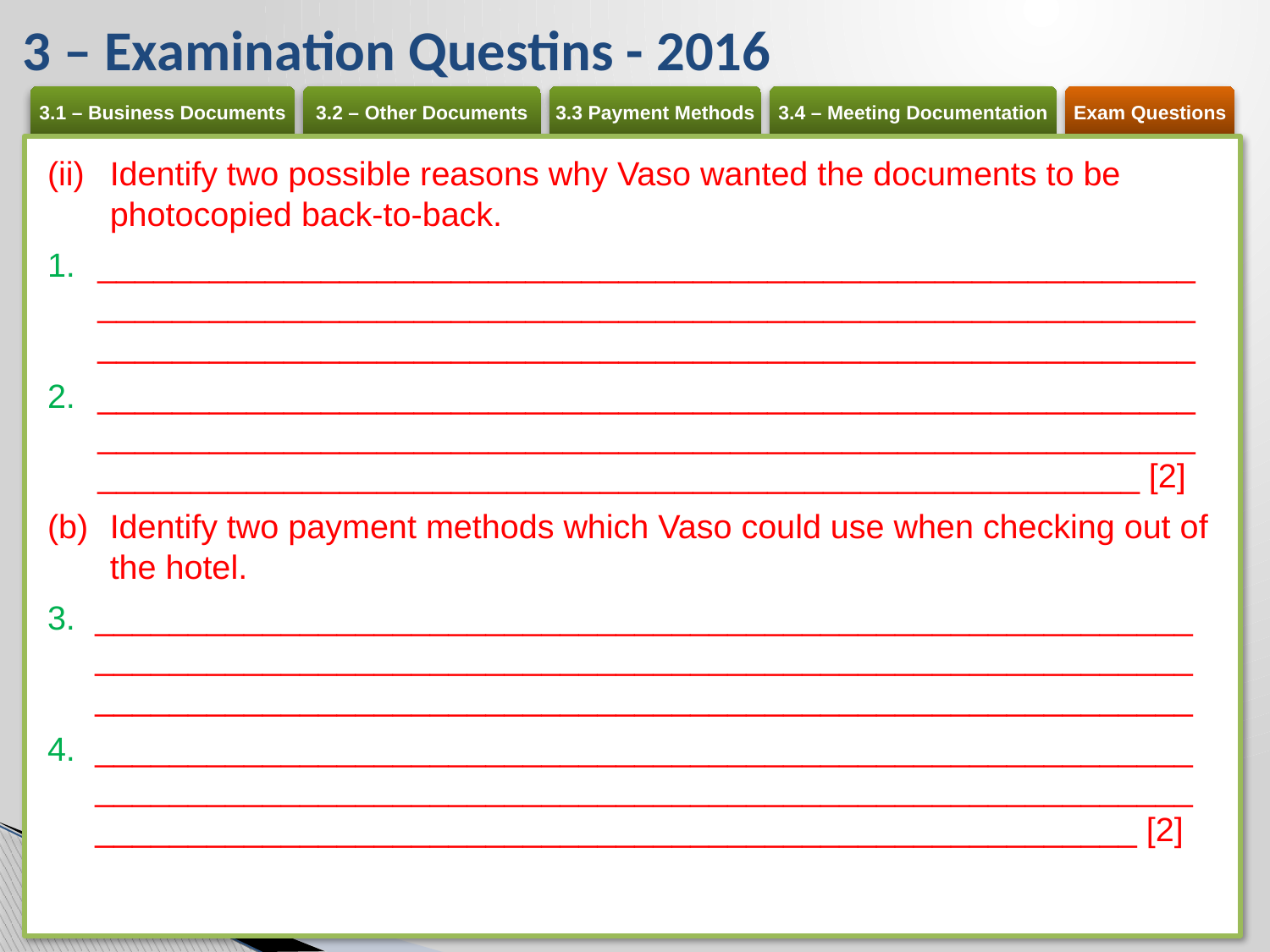

# 3 – Examination Questins - 2016
(ii)	Identify two possible reasons why Vaso wanted the documents to be photocopied back-to-back.
_________________________________________________________________________________________________________________________________________________________________________________
______________________________________________________________________________________________________________________________________________________________________________ [2]
(b)	Identify two payment methods which Vaso could use when checking out of the hotel.
_________________________________________________________________________________________________________________________________________________________________________________
______________________________________________________________________________________________________________________________________________________________________________ [2]